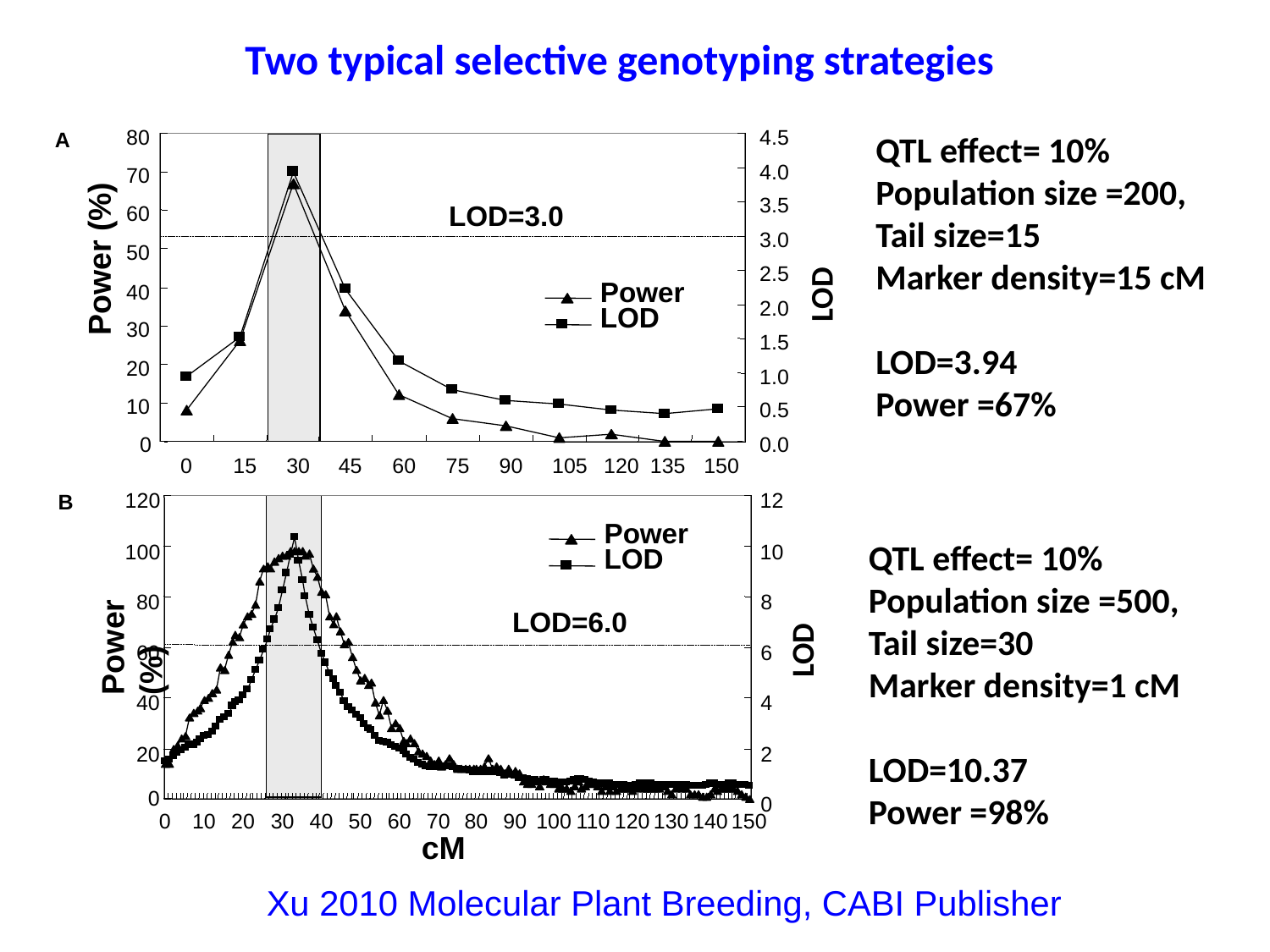

Two typical selective genotyping strategies
A
QTL effect= 10%
Population size =200,
Tail size=15
Marker density=15 cM

LOD=3.94
Power =67%
80
4.5

4.0
70

3.5
LOD=3.0
60

3.0
Power (%)

50

LOD
2.5
Power

LOD

40

2.0

30

1.5

20

1.0

10

0.5

0
0.0

0
15
30
45
60
75
90
105
120
135
150
B
120
12

Power

LOD

QTL effect= 10%
Population size =500,
Tail size=30
Marker density=1 cM

LOD=10.37
Power =98%
100
10

80
8
Power (%)

LOD=6.0

LOD

60
6

40

4

20
2

0
0

0
10
20
30
40
50
60
70
80
90
100
110
120
130
140
150
cM
Xu 2010 Molecular Plant Breeding, CABI Publisher